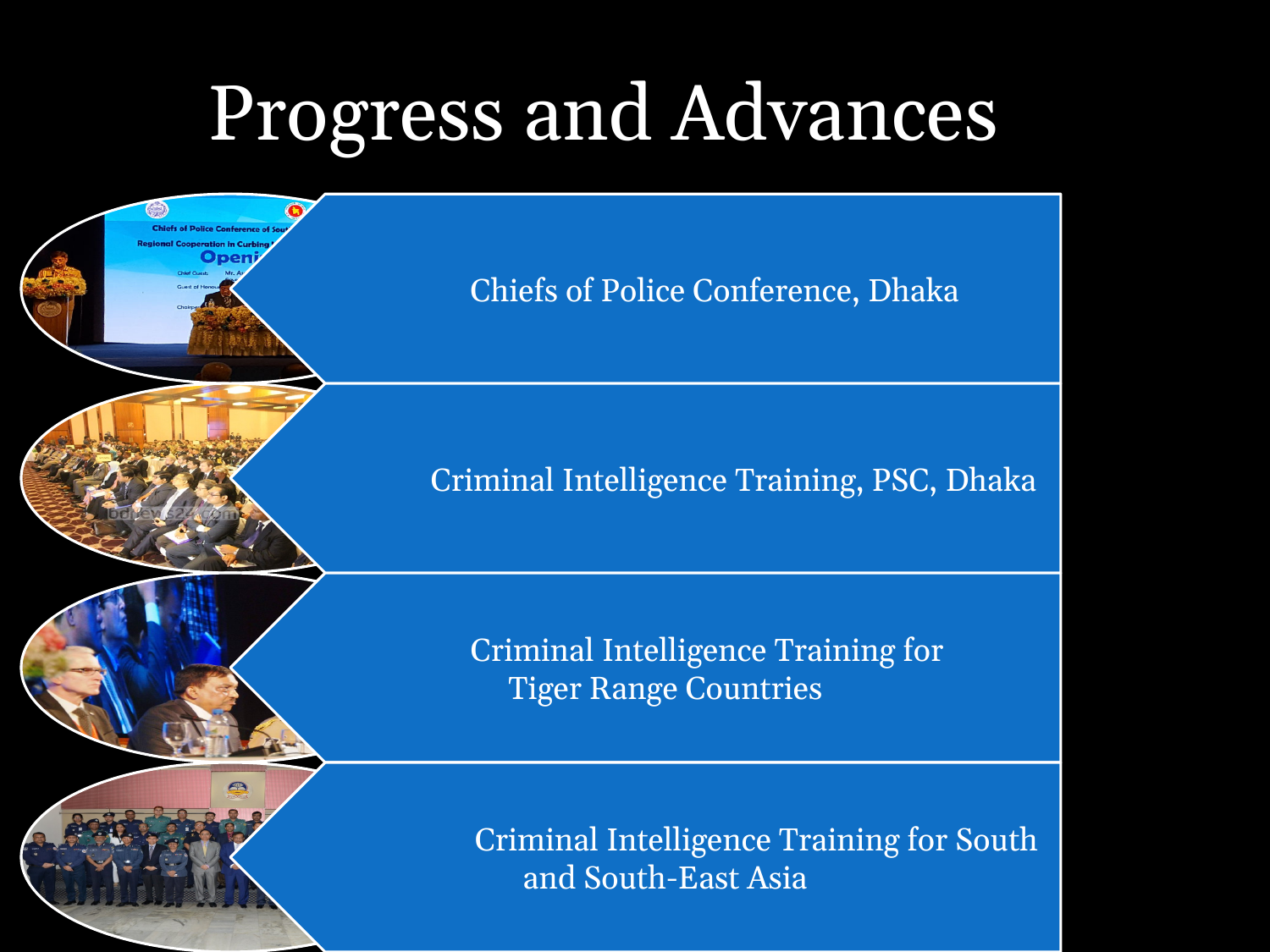

# Progress and Advances
              Chiefs of Police Conference, Dhaka
                  Criminal Intelligence Training, PSC, Dhaka
           Criminal Intelligence Training for
Tiger Range Countries
                       Criminal Intelligence Training for South and South-East Asia